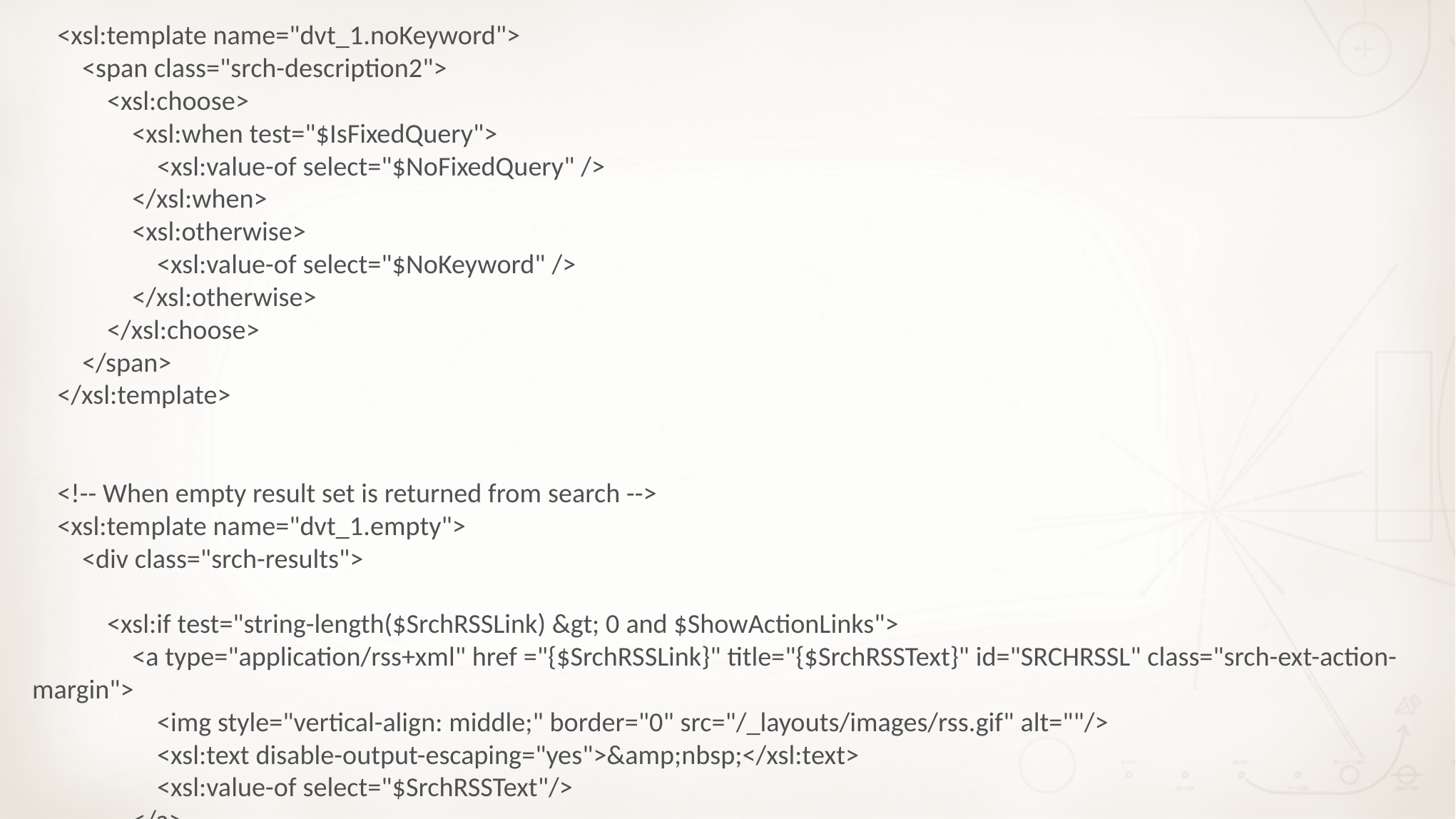

<xsl:template name="dvt_1.noKeyword">
        <span class="srch-description2">
            <xsl:choose>
                <xsl:when test="$IsFixedQuery">
                    <xsl:value-of select="$NoFixedQuery" />
                </xsl:when>
                <xsl:otherwise>
                    <xsl:value-of select="$NoKeyword" />
                </xsl:otherwise>
            </xsl:choose>
        </span>
    </xsl:template>

    <!-- When empty result set is returned from search -->
    <xsl:template name="dvt_1.empty">
        <div class="srch-results">

            <xsl:if test="string-length($SrchRSSLink) &gt; 0 and $ShowActionLinks">
                <a type="application/rss+xml" href ="{$SrchRSSLink}" title="{$SrchRSSText}" id="SRCHRSSL" class="srch-ext-action-margin">
                    <img style="vertical-align: middle;" border="0" src="/_layouts/images/rss.gif" alt=""/>
                    <xsl:text disable-output-escaping="yes">&amp;nbsp;</xsl:text>
                    <xsl:value-of select="$SrchRSSText"/>
                </a>
                <xsl:if test="string-length($SearchProviderLink) &gt; 0">
                    |
                    <a href ="{$SearchProviderLink}" title="{$SearchProviderText}" class="srch-ext-action-margin" >
                        <img style="vertical-align: middle;" border="0" src="/_layouts/images/searchfolder.png" alt=""/>
                        <xsl:text disable-output-escaping="yes">&amp;nbsp;</xsl:text>
                        <xsl:value-of select="$SearchProviderText"/>
                    </a>
                </xsl:if>
            </xsl:if>
        </div>